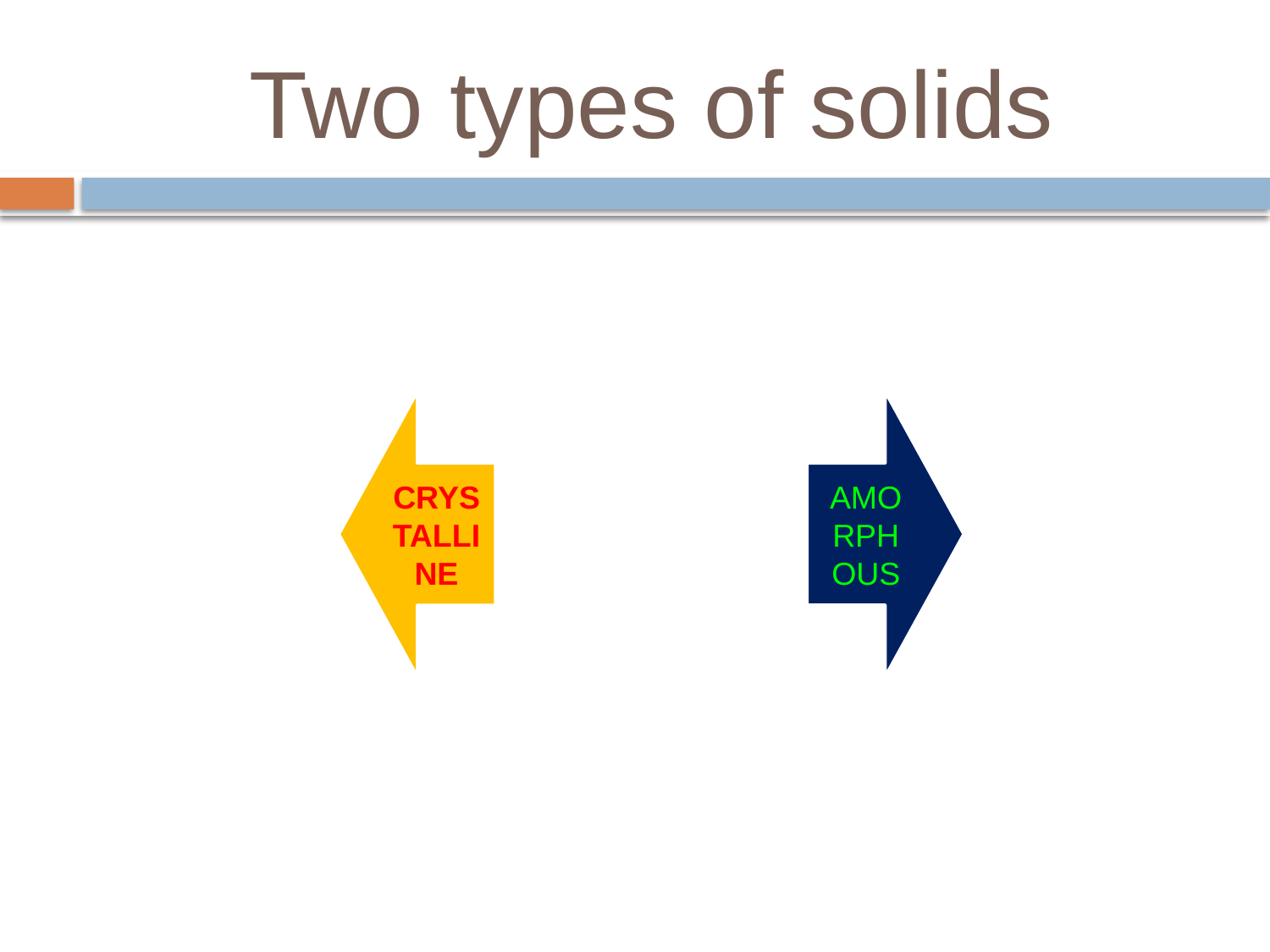

# Two types of solids
CRYSTALLINE
AMORPHOUS